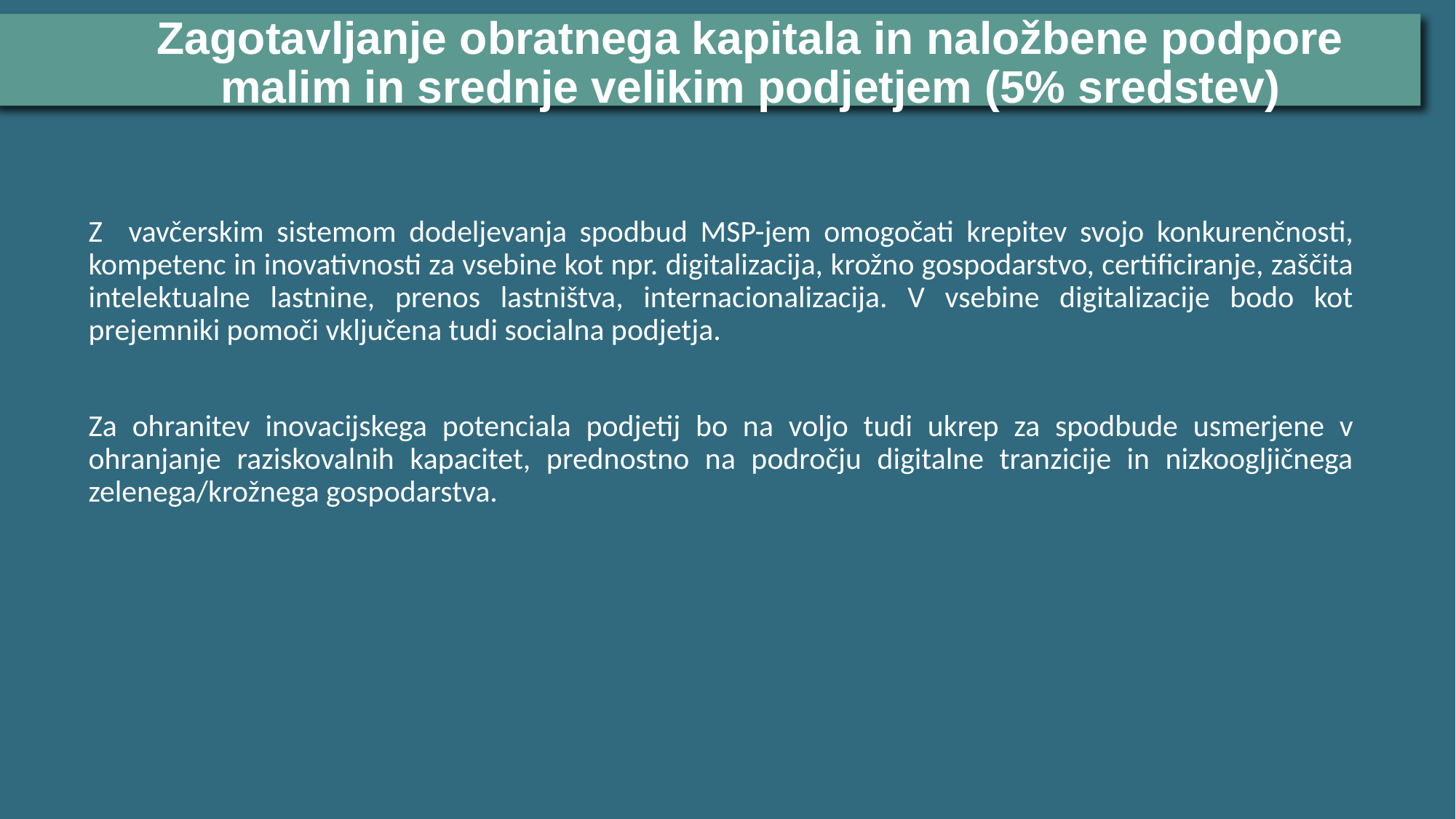

Zagotavljanje obratnega kapitala in naložbene podpore malim in srednje velikim podjetjem (5% sredstev)

### Chart

| Category |
|---|

Z  vavčerskim sistemom dodeljevanja spodbud MSP-jem omogočati krepitev svojo konkurenčnosti, kompetenc in inovativnosti za vsebine kot npr. digitalizacija, krožno gospodarstvo, certificiranje, zaščita intelektualne lastnine, prenos lastništva, internacionalizacija. V vsebine digitalizacije bodo kot prejemniki pomoči vključena tudi socialna podjetja.

Za ohranitev inovacijskega potenciala podjetij bo na voljo tudi ukrep za spodbude usmerjene v ohranjanje raziskovalnih kapacitet, prednostno na področju digitalne tranzicije in nizkoogljičnega zelenega/krožnega gospodarstva.